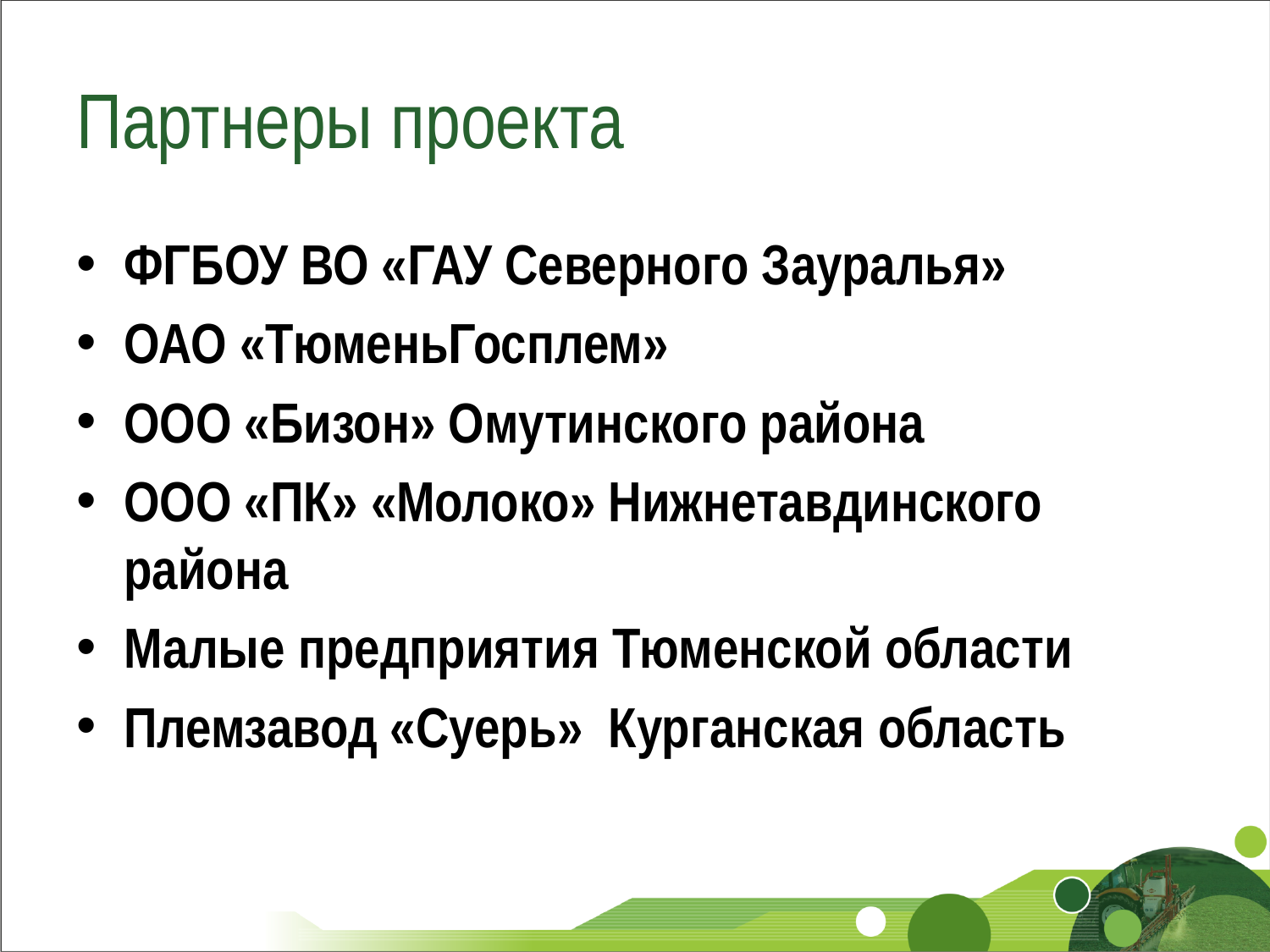

# Партнеры проекта
ФГБОУ ВО «ГАУ Северного Зауралья»
ОАО «ТюменьГосплем»
ООО «Бизон» Омутинского района
ООО «ПК» «Молоко» Нижнетавдинского района
Малые предприятия Тюменской области
Племзавод «Суерь»  Курганская область